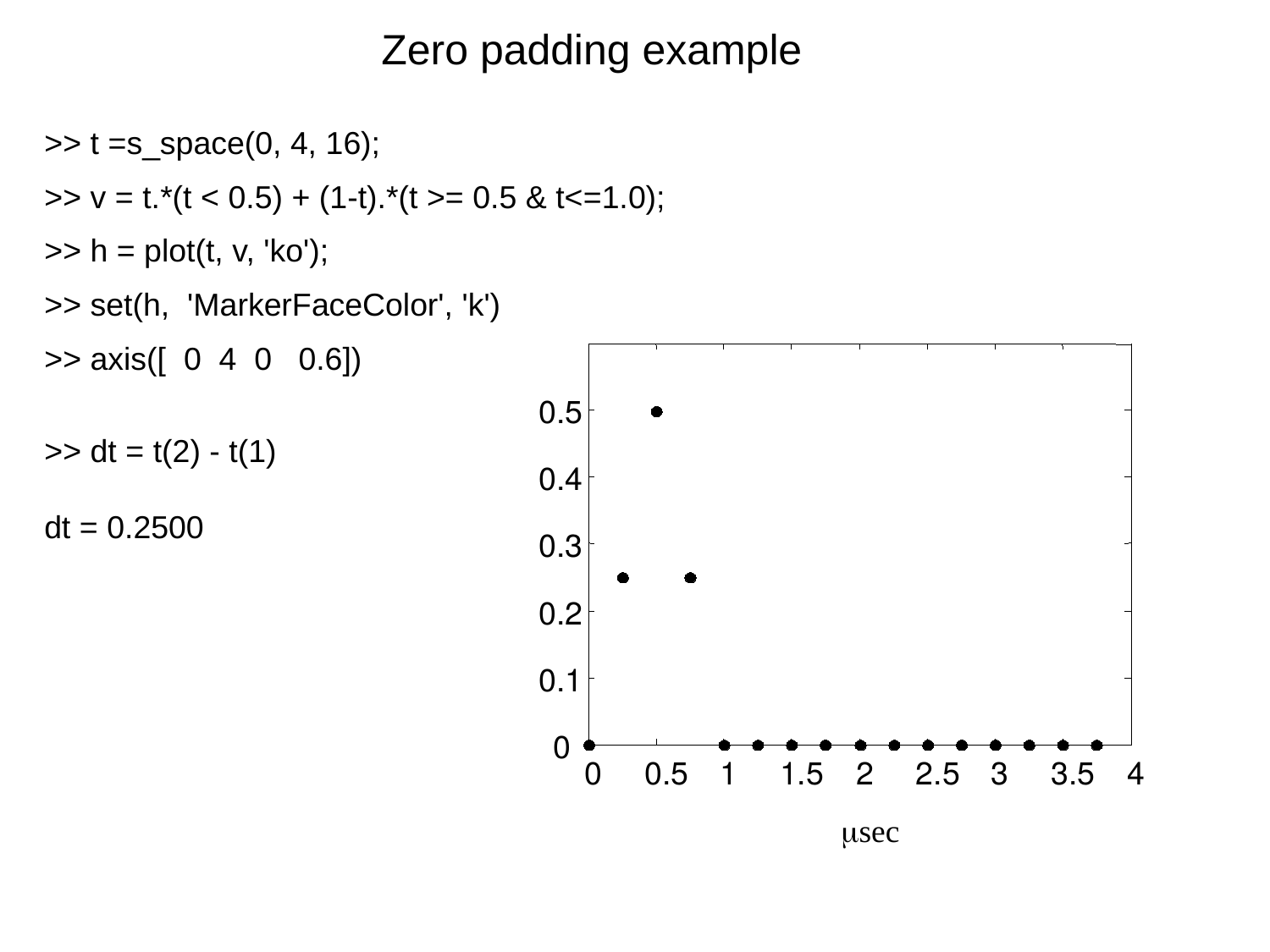

Zero padding example
>> t =s_space(0, 4, 16);
>> v = t.*(t < 0.5) + (1-t).*(t >= 0.5 & t<=1.0);
>> h = plot(t, v, 'ko');
>> set(h,  'MarkerFaceColor', 'k')
>> axis([  0  4  0   0.6])

>> dt = t(2) - t(1)

dt = 0.2500

0.5

0.4

0.3

0.2

0.1

0

0
0.5
1
1.5
2
2.5
3
3.5
4
μsec